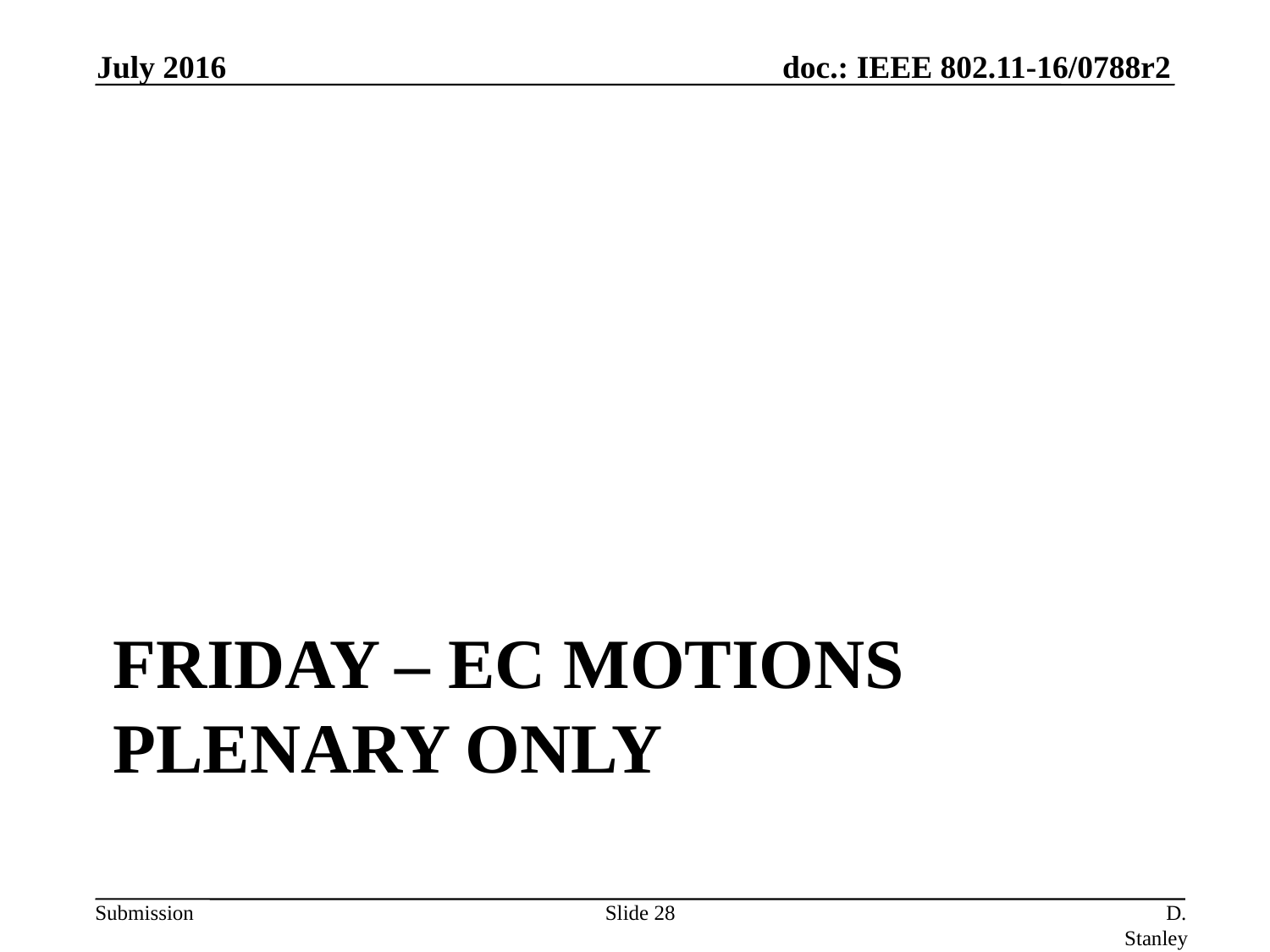

July 2016

# Friday – EC Motions plenary only
Slide 28
D. Stanley, HP Enterprise